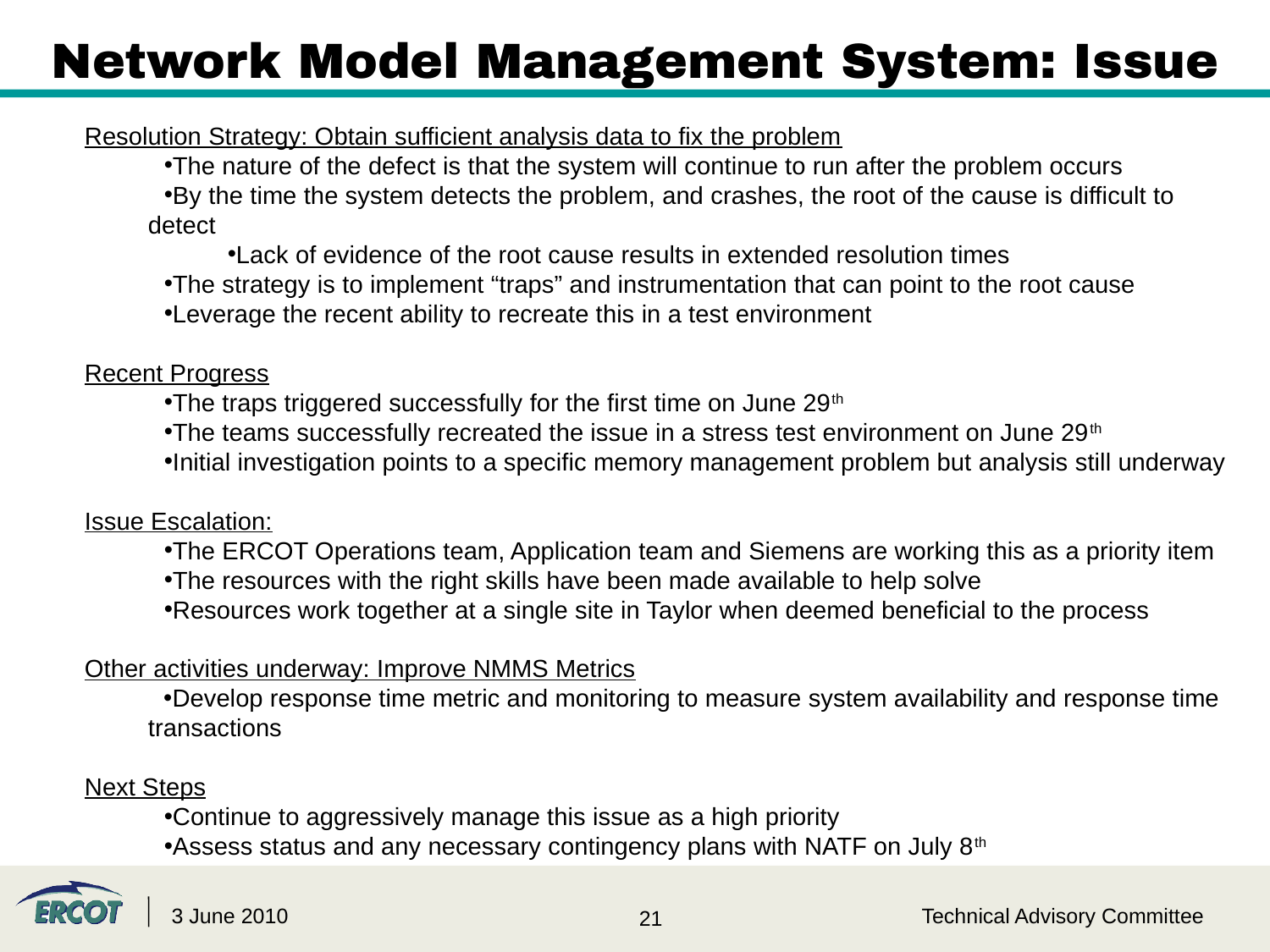

Network Model Management System: Issue

Resolution Strategy: Obtain sufficient analysis data to fix the problem
The nature of the defect is that the system will continue to run after the problem occurs
By the time the system detects the problem, and crashes, the root of the cause is difficult to detect
Lack of evidence of the root cause results in extended resolution times
The strategy is to implement “traps” and instrumentation that can point to the root cause
Leverage the recent ability to recreate this in a test environment

Recent Progress
The traps triggered successfully for the first time on June 29th
The teams successfully recreated the issue in a stress test environment on June 29th
Initial investigation points to a specific memory management problem but analysis still underway

Issue Escalation:
The ERCOT Operations team, Application team and Siemens are working this as a priority item
The resources with the right skills have been made available to help solve
Resources work together at a single site in Taylor when deemed beneficial to the process

Other activities underway: Improve NMMS Metrics
Develop response time metric and monitoring to measure system availability and response time transactions

Next Steps
Continue to aggressively manage this issue as a high priority
Assess status and any necessary contingency plans with NATF on July 8th

3 June 2010
Technical Advisory Committee